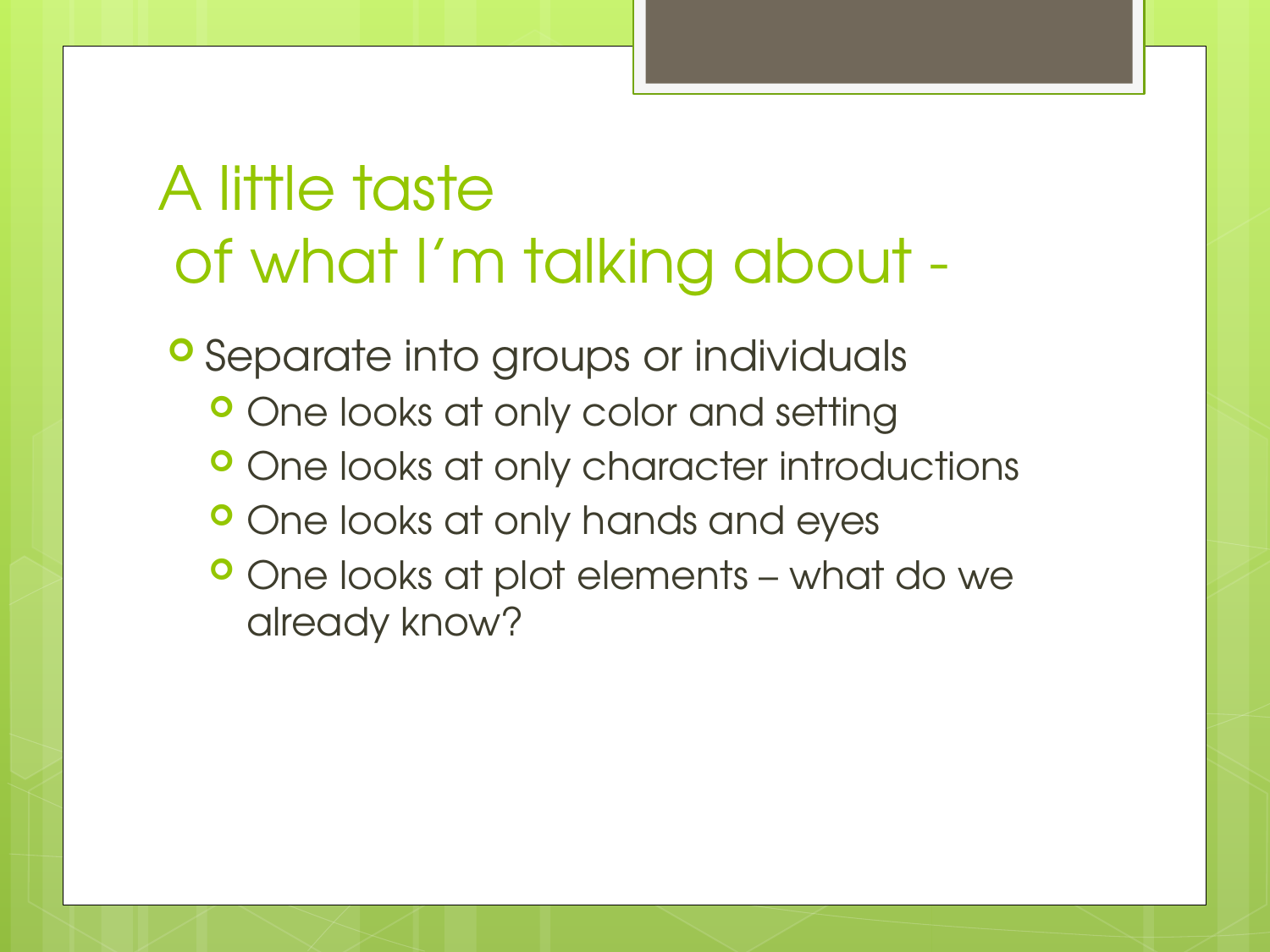

# A little taste of what I’m talking about -
Separate into groups or individuals
One looks at only color and setting
One looks at only character introductions
One looks at only hands and eyes
One looks at plot elements – what do we already know?